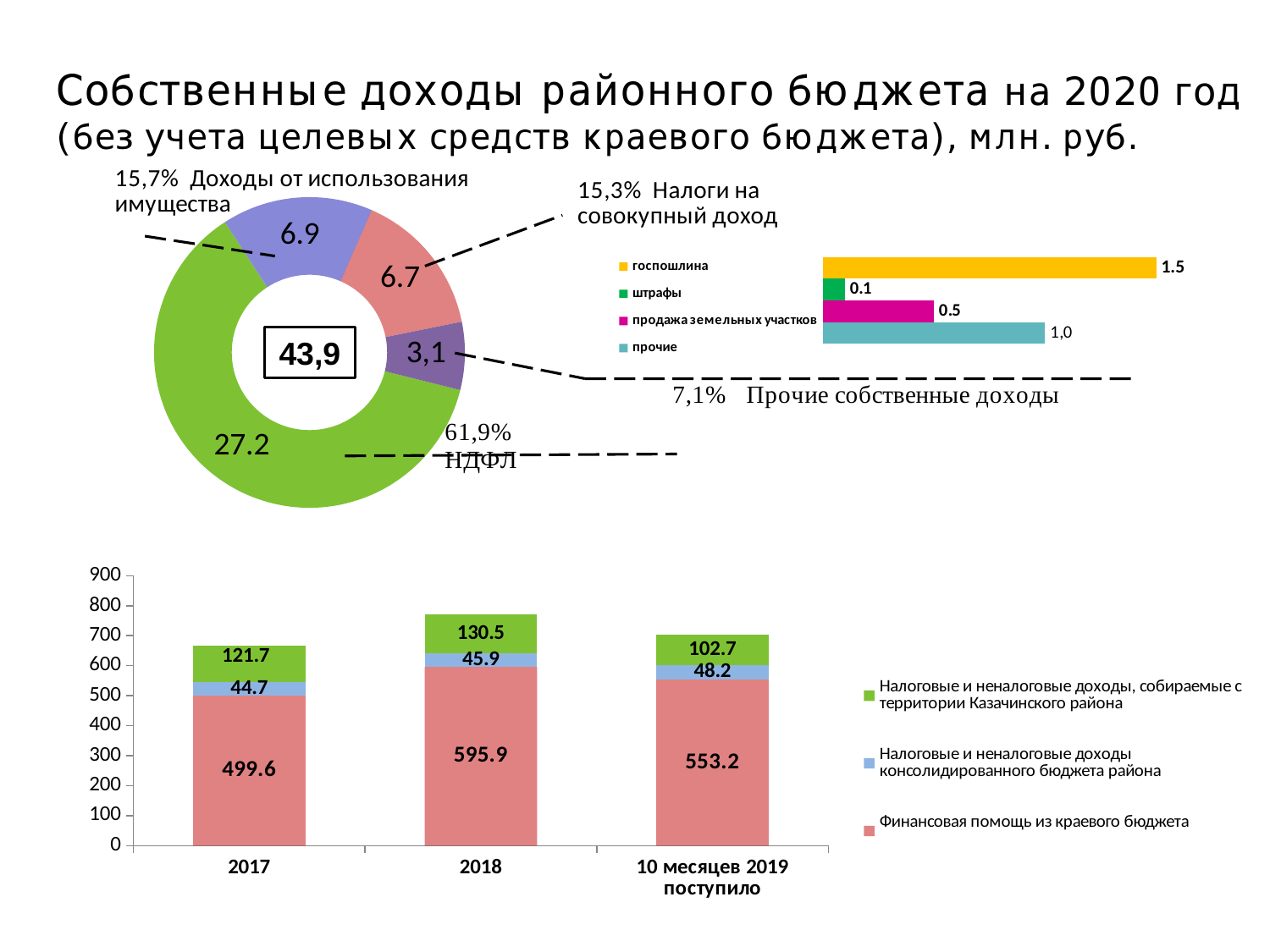

Собственные доходы районного бюджета на 2020 год
(без учета целевых средств краевого бюджета), млн. руб.

### Chart

| Category | Продажи |
|---|---|
| НДФЛ | 27.2 |
| доходы от использования имущества | 6.9 |
| налоги на совокупный доход | 6.7 |
| прочие собственные доходы | 3.1 |

### Chart

| Category | прочие | продажа земельных участков | штрафы | госпошлина |
|---|---|---|---|---|
|  | 1.0 | 0.5 | 0.1 | 1.5 |
43,9

### Chart

| Category | Финансовая помощь из краевого бюджета | Налоговые и неналоговые доходы консолидированного бюджета района | Налоговые и неналоговые доходы, собираемые с территории Казачинского района |
|---|---|---|---|
| 2017 | 499.6 | 44.7 | 121.7 |
| 2018 | 595.9 | 45.9 | 130.5 |
| 10 месяцев 2019 поступило | 553.2 | 48.2 | 102.7 |